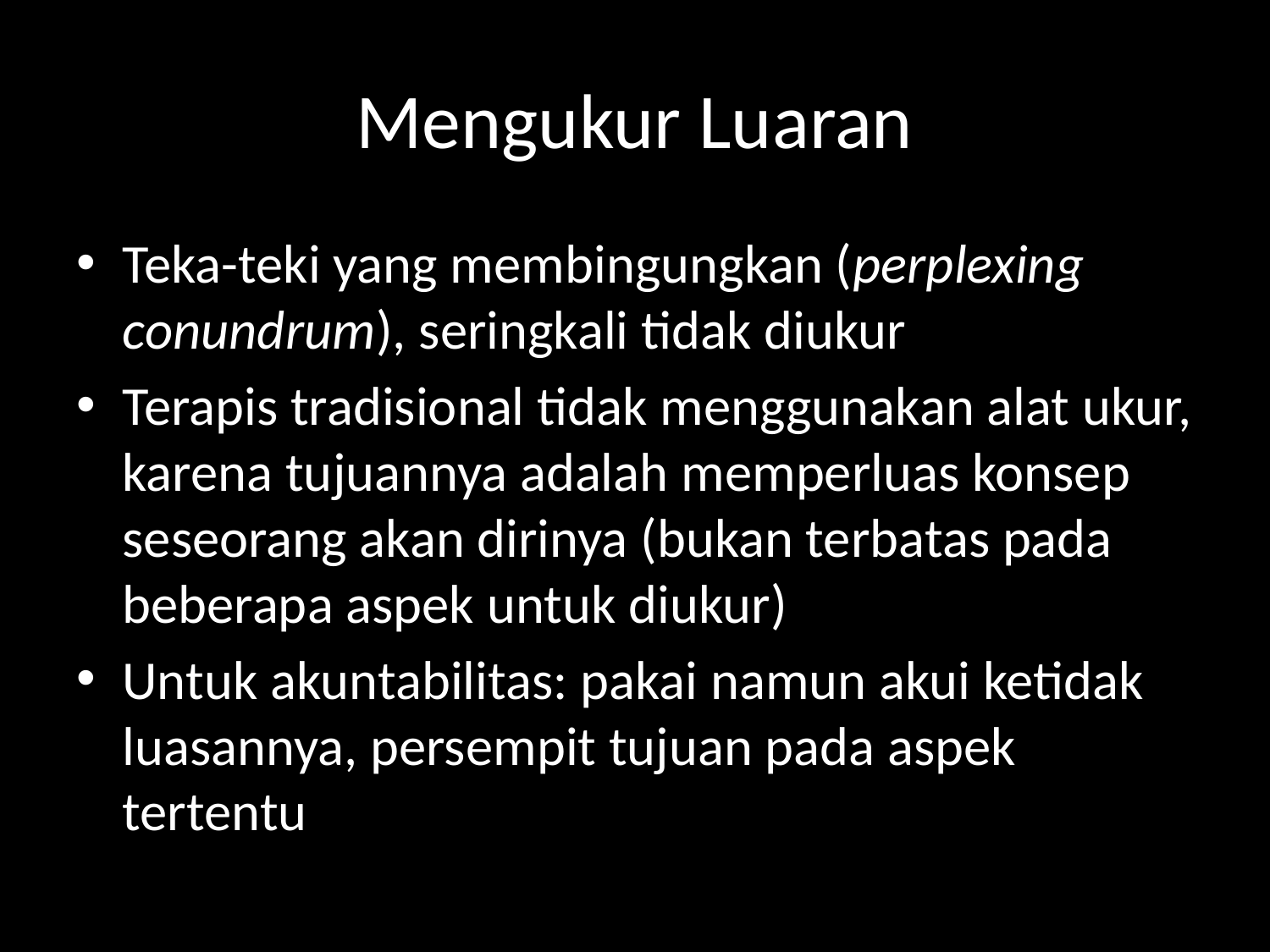

# Mengukur Luaran
Teka-teki yang membingungkan (perplexing conundrum), seringkali tidak diukur
Terapis tradisional tidak menggunakan alat ukur, karena tujuannya adalah memperluas konsep seseorang akan dirinya (bukan terbatas pada beberapa aspek untuk diukur)
Untuk akuntabilitas: pakai namun akui ketidak luasannya, persempit tujuan pada aspek tertentu